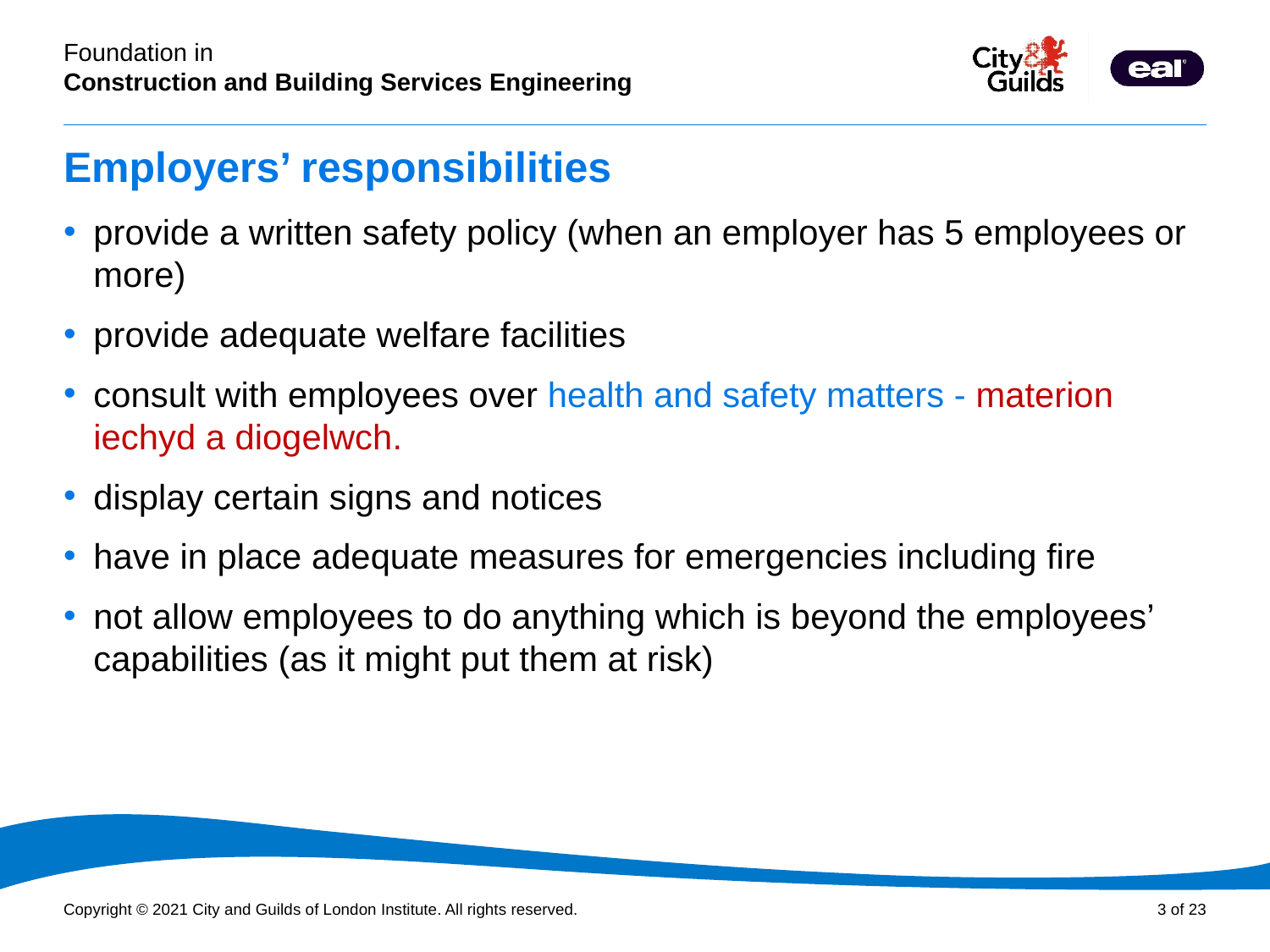

# Employers’ responsibilities
provide a written safety policy (when an employer has 5 employees or more)
provide adequate welfare facilities
consult with employees over health and safety matters - materion iechyd a diogelwch.
display certain signs and notices
have in place adequate measures for emergencies including fire
not allow employees to do anything which is beyond the employees’ capabilities (as it might put them at risk)